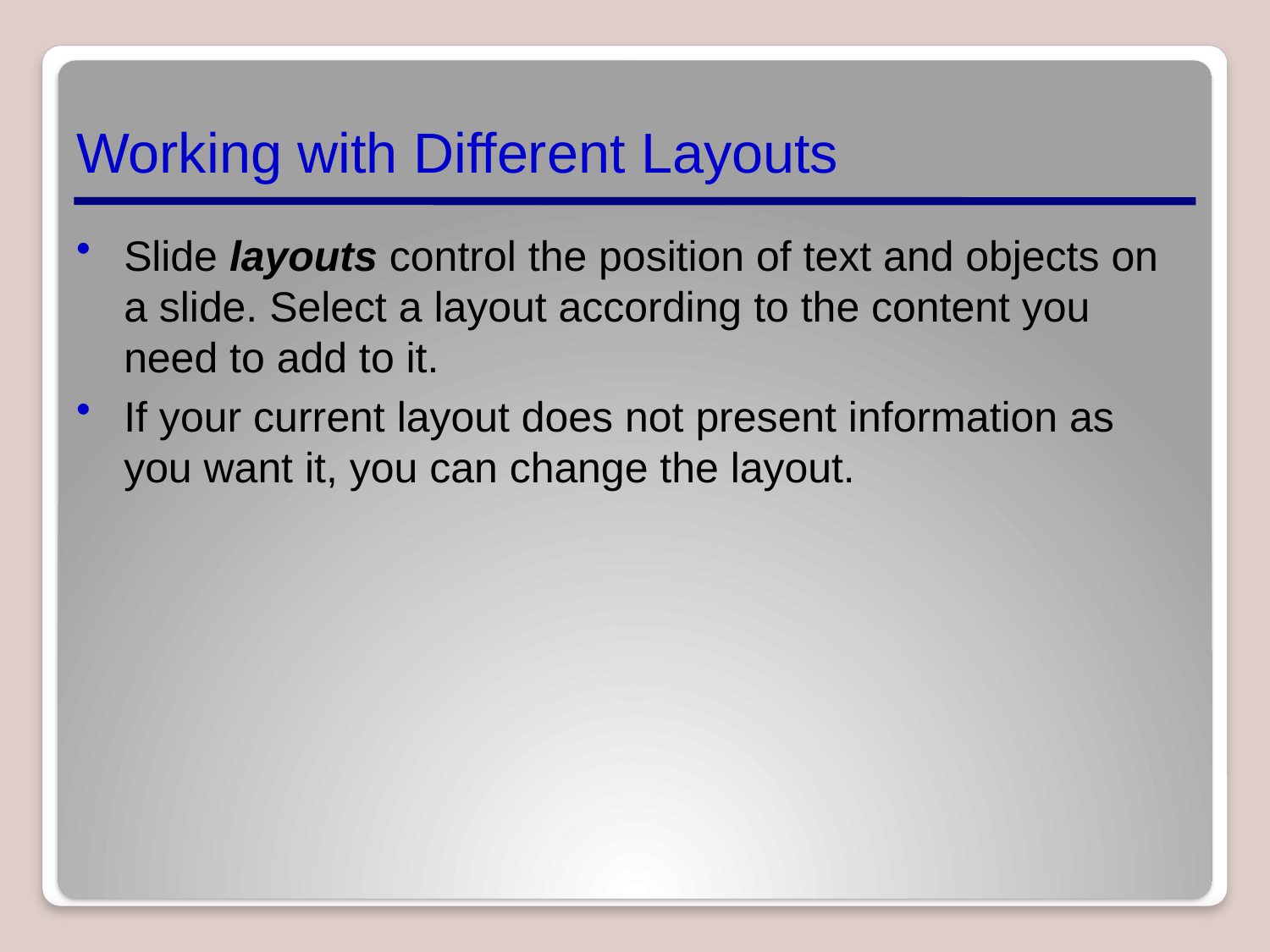

# Working with Different Layouts
Slide layouts control the position of text and objects on a slide. Select a layout according to the content you need to add to it.
If your current layout does not present information as you want it, you can change the layout.